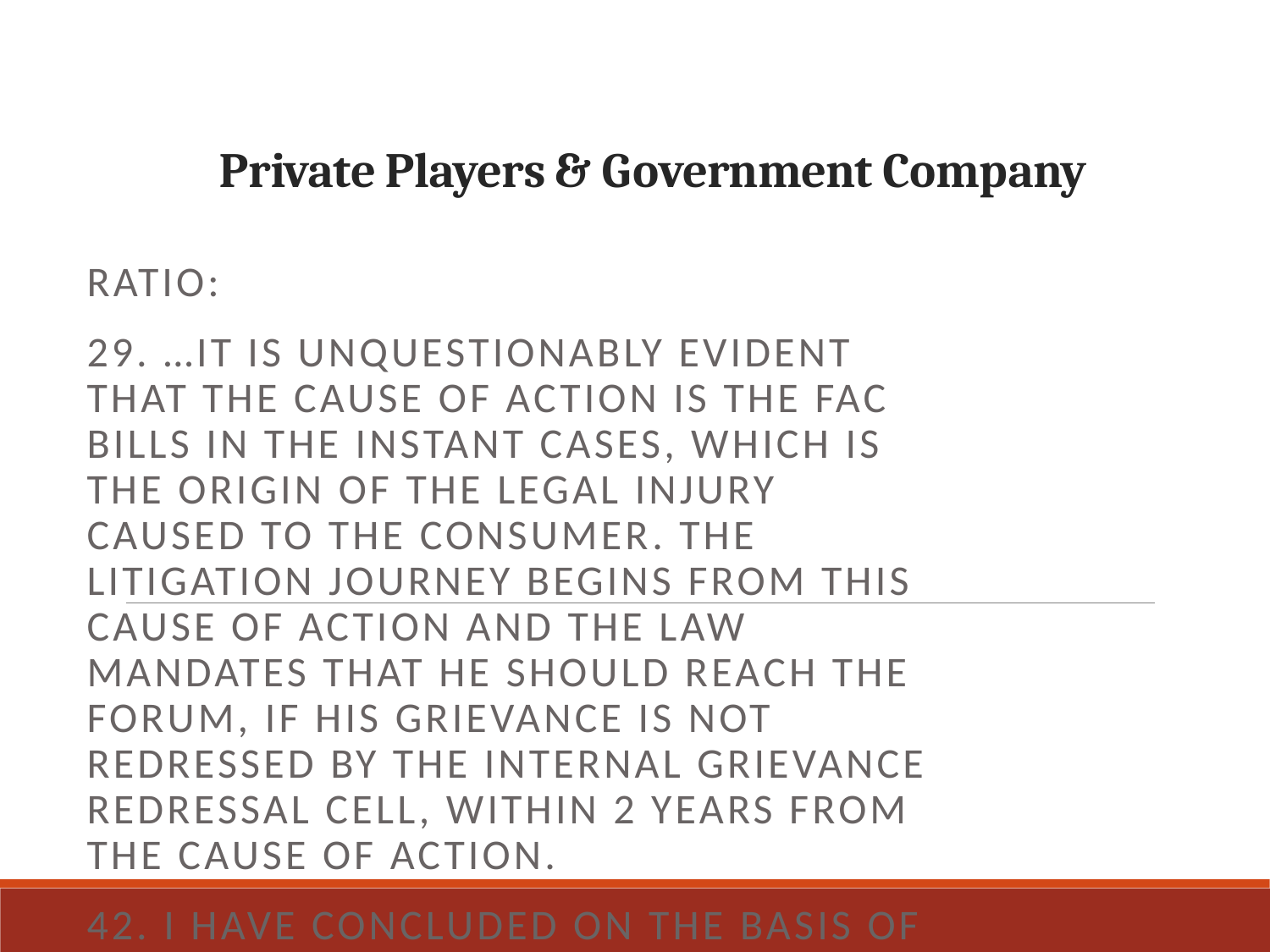

# Private Players & Government Company
Ratio:
29. …It is unquestionably evident that the cause of action is the FAC Bills in the instant cases, which is the origin of the legal injury caused to the consumer. The litigation journey begins from this cause of action and the law mandates that he should reach the Forum, if his grievance is not redressed by the Internal Grievance Redressal Cell, within 2 years from the cause of action.
42. I have concluded on the basis of the specific facts of these cases that once the FAC Bill is raised by the Company and the said amount has to be deposited by the consumer to avoid disconnection of the electricity supply, the consumer cannot pretend that he was not aware of the cause of action. As such and in order to ensure that section 42(5) read with Regulations 6.2, 6.4, 6.6 and 6.7 coexist harmoniously, I am of the view that the consumer has to approach the Internal Grievance Redressal Cell with promptitude and within the period of 2 years so as to ensure a quick decision on his representation. After two months of the pendency of such representation, the consumer should promptly approach the Consumer Grievances Redressal Forum before the expiry of two years from the date of the cause of action.